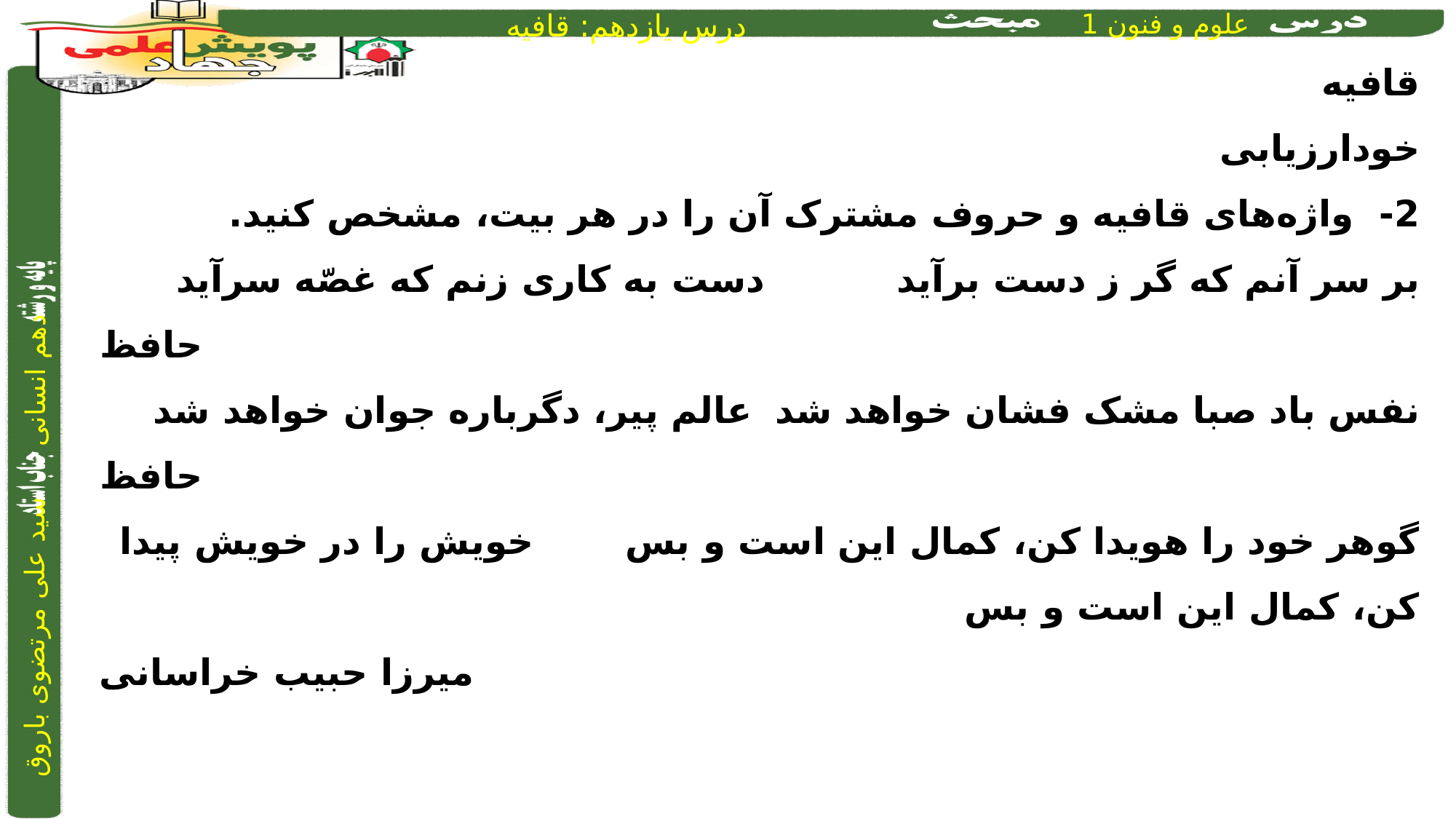

قافیه
خودارزیابی
2-  واژه‌های قافیه و حروف مشترک آن را در هر بیت، مشخص کنید.
بر سر آنم که گر ز دست برآید 			دست به کاری زنم که غصّه سرآید
حافظ
نفس باد صبا مشک فشان خواهد شد		 عالم پیر، دگرباره جوان خواهد شد
 حافظ
گوهر خود را هویدا کن، کمال این است و بس		 خویش را در خویش پیدا کن، کمال این است و بس
میرزا حبیب خراسانی